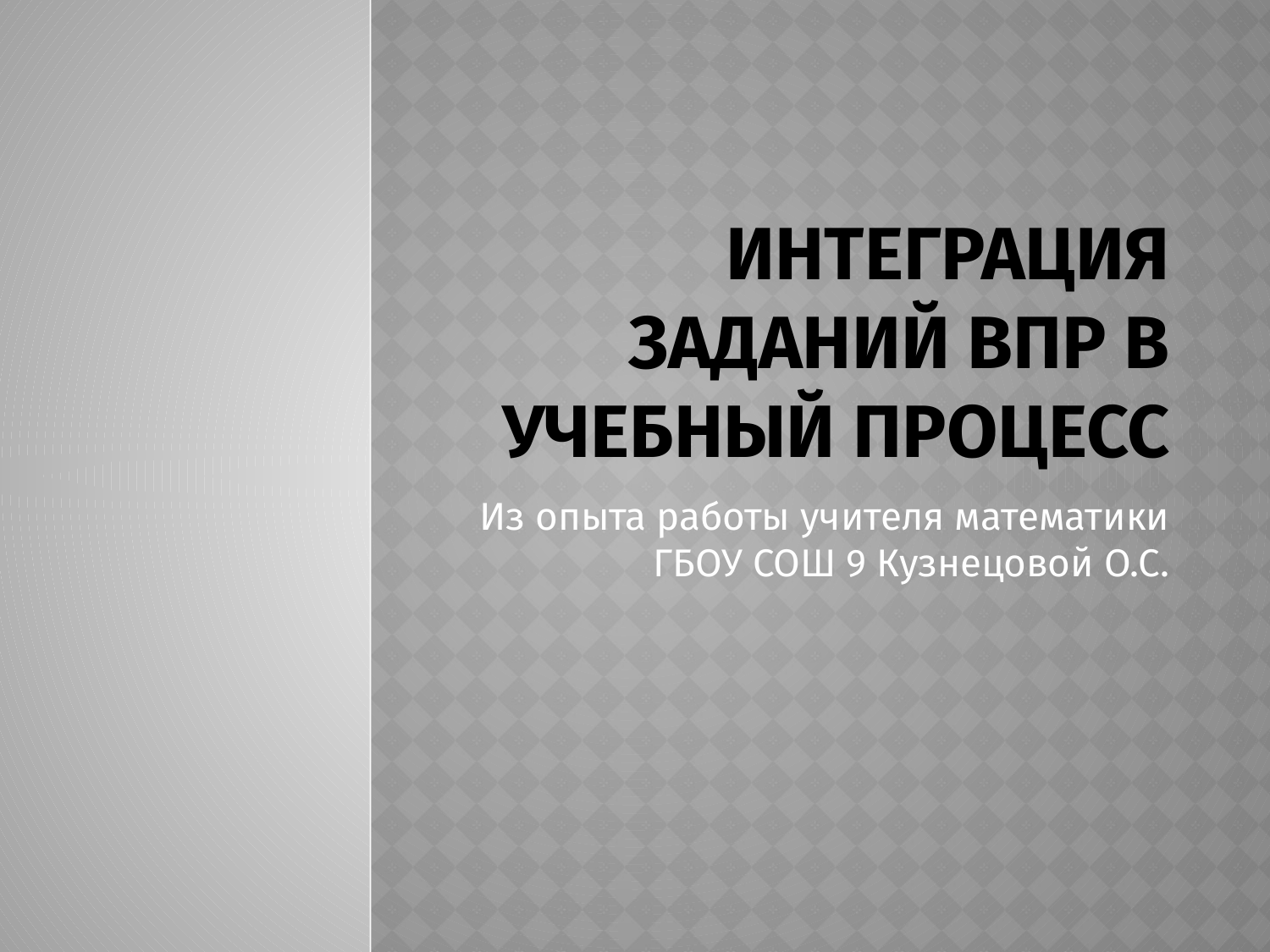

# Интеграция заданий ВПР в учебный процесс
Из опыта работы учителя математики ГБОУ СОШ 9 Кузнецовой О.С.